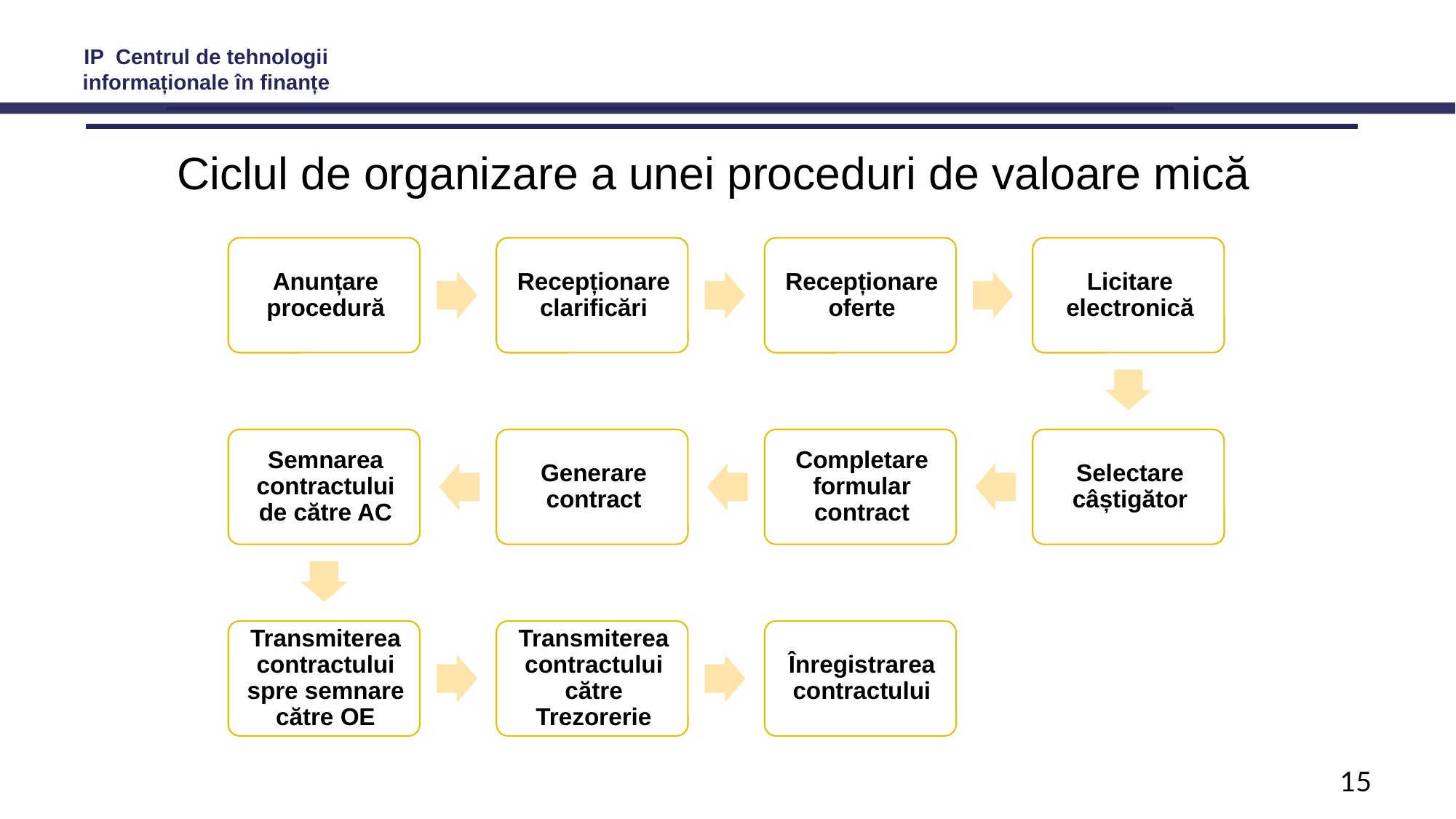

IP  Centrul de tehnologii informaționale în finanțe
Ciclul de organizare a unei proceduri de valoare mică
Anunțare procedură

Recepționare clarificări

Recepționare oferte

Licitare electronică

Selectare câștigător

Completare formular contract

Generare contract

Semnarea contractului de către AC

Transmiterea contractului spre semnare către OE

Transmiterea contractului către Trezorerie

Înregistrarea contractului
15